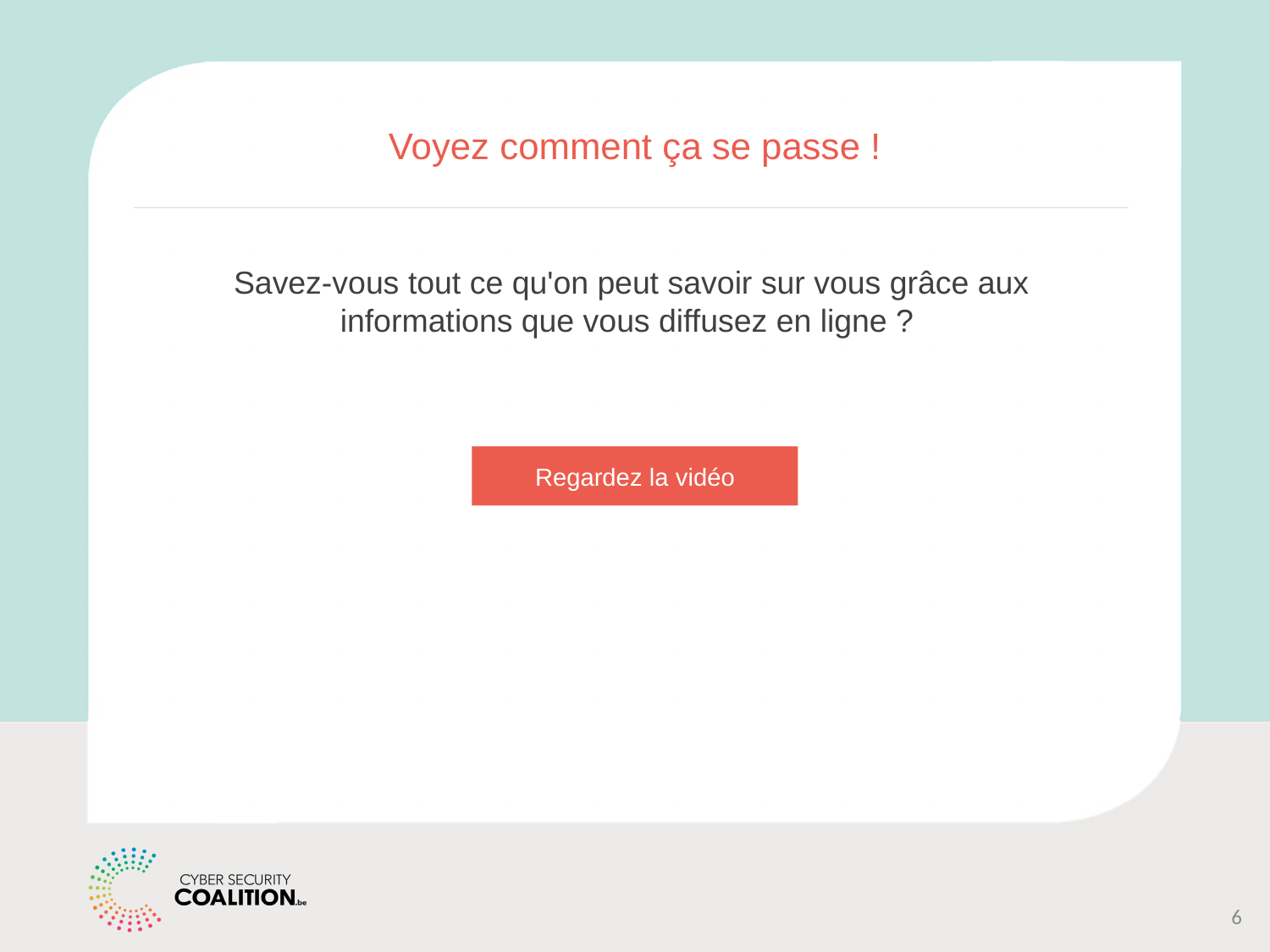

# Voyez comment ça se passe !
Savez-vous tout ce qu'on peut savoir sur vous grâce aux informations que vous diffusez en ligne ?
Regardez la vidéo
6